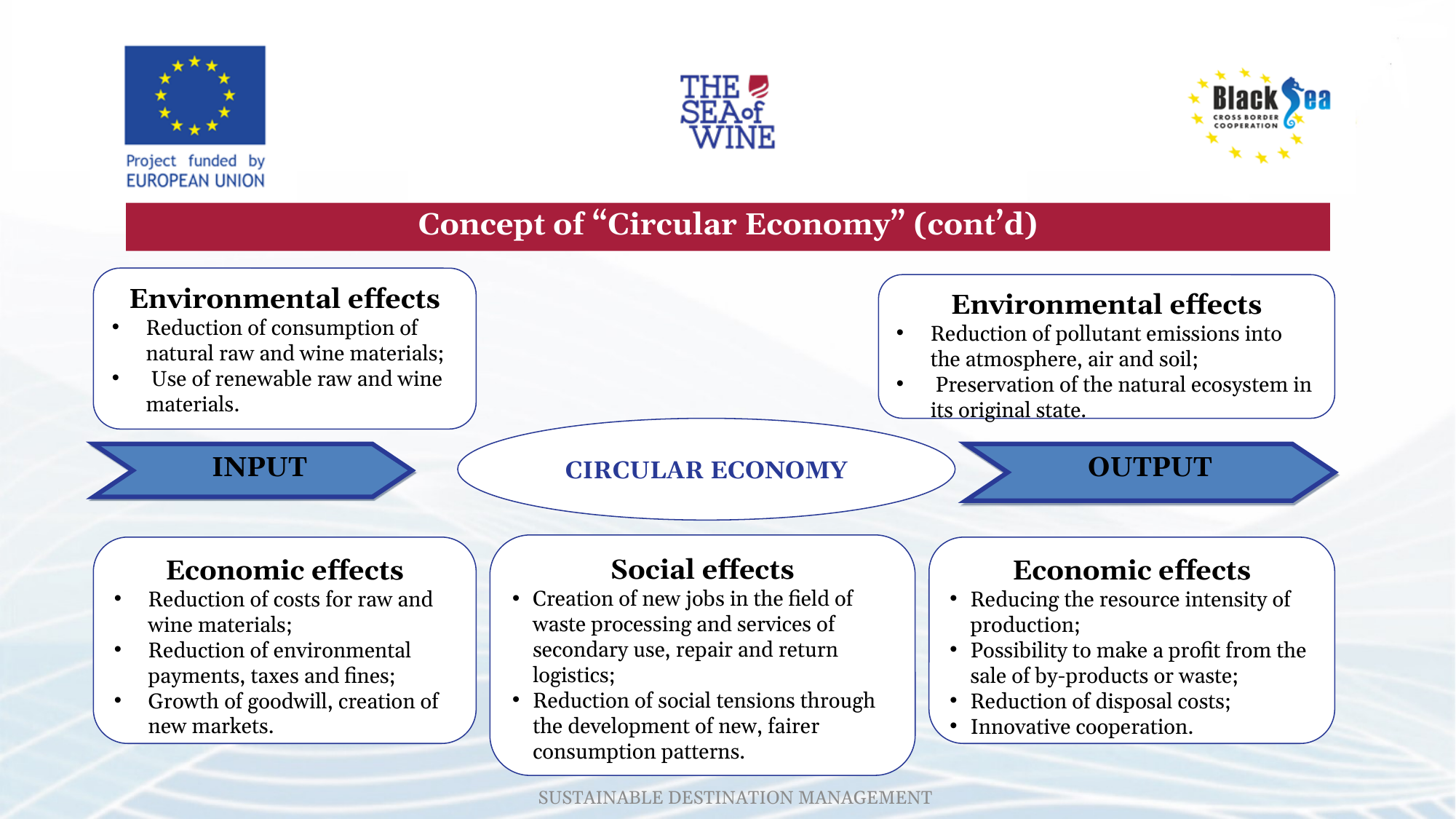

Concept of “Circular Economy” (cont’d)

Environmental effects
Reduction of consumption of natural raw and wine materials;
 Use of renewable raw and wine materials.
Environmental effects
Reduction of pollutant emissions into the atmosphere, air and soil;
 Preservation of the natural ecosystem in its original state.
Circular Economy
  INPUT
OUTPUT
Social effects
Creation of new jobs in the field of waste processing and services of secondary use, repair and return logistics;
Reduction of social tensions through the development of new, fairer consumption patterns.
Economic effects
Reduction of costs for raw and wine materials;
Reduction of environmental payments, taxes and fines;
Growth of goodwill, creation of new markets.
Economic effects
Reducing the resource intensity of production;
Possibility to make a profit from the sale of by-products or waste;
Reduction of disposal costs;
Innovative cooperation.
SUSTAINABLE DESTINATION MANAGEMENT